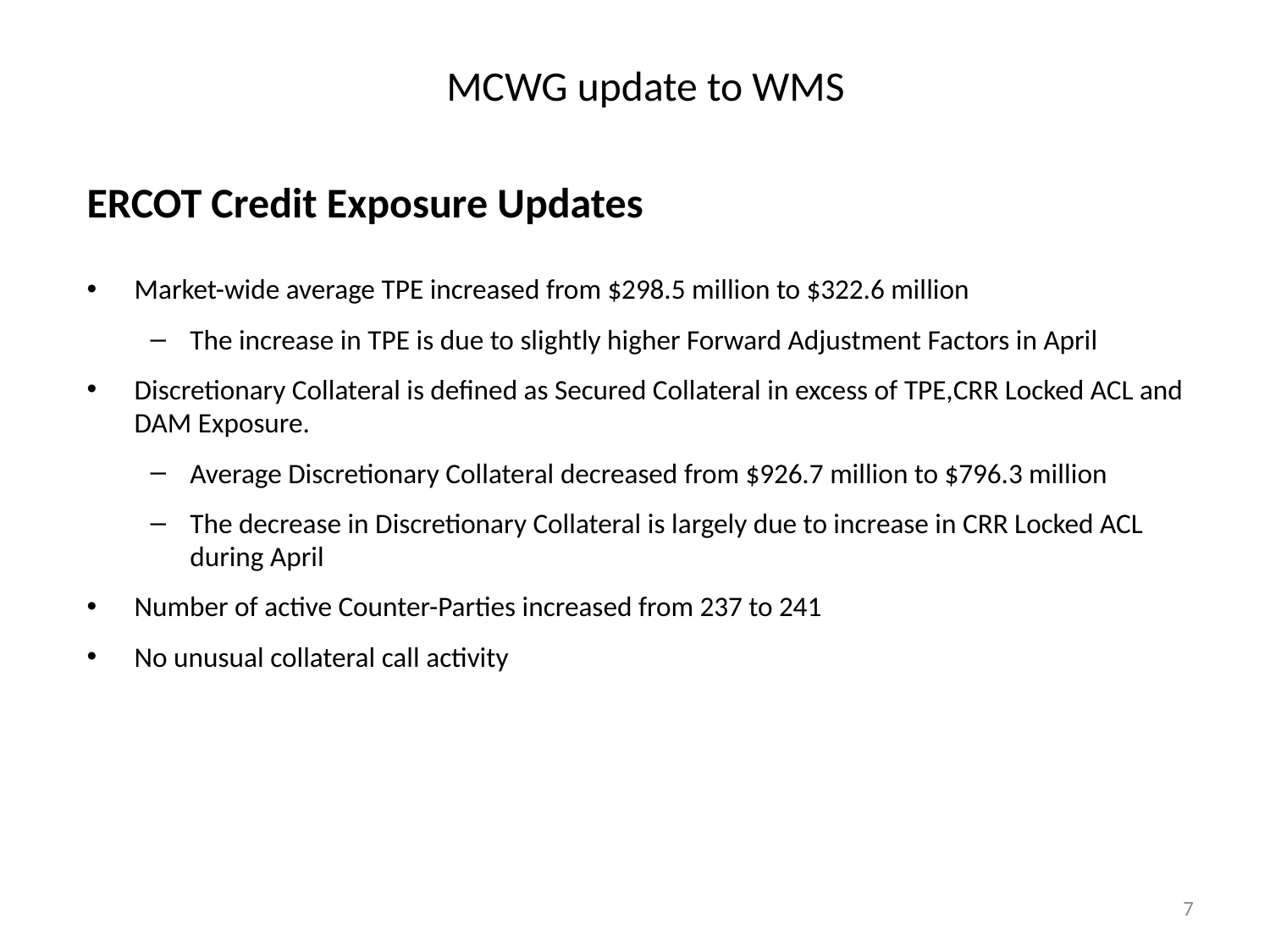

# MCWG update to WMS
ERCOT Credit Exposure Updates

Market-wide average TPE increased from $298.5 million to $322.6 million
The increase in TPE is due to slightly higher Forward Adjustment Factors in April
Discretionary Collateral is defined as Secured Collateral in excess of TPE,CRR Locked ACL and DAM Exposure.
Average Discretionary Collateral decreased from $926.7 million to $796.3 million
The decrease in Discretionary Collateral is largely due to increase in CRR Locked ACL during April
Number of active Counter-Parties increased from 237 to 241
No unusual collateral call activity

7